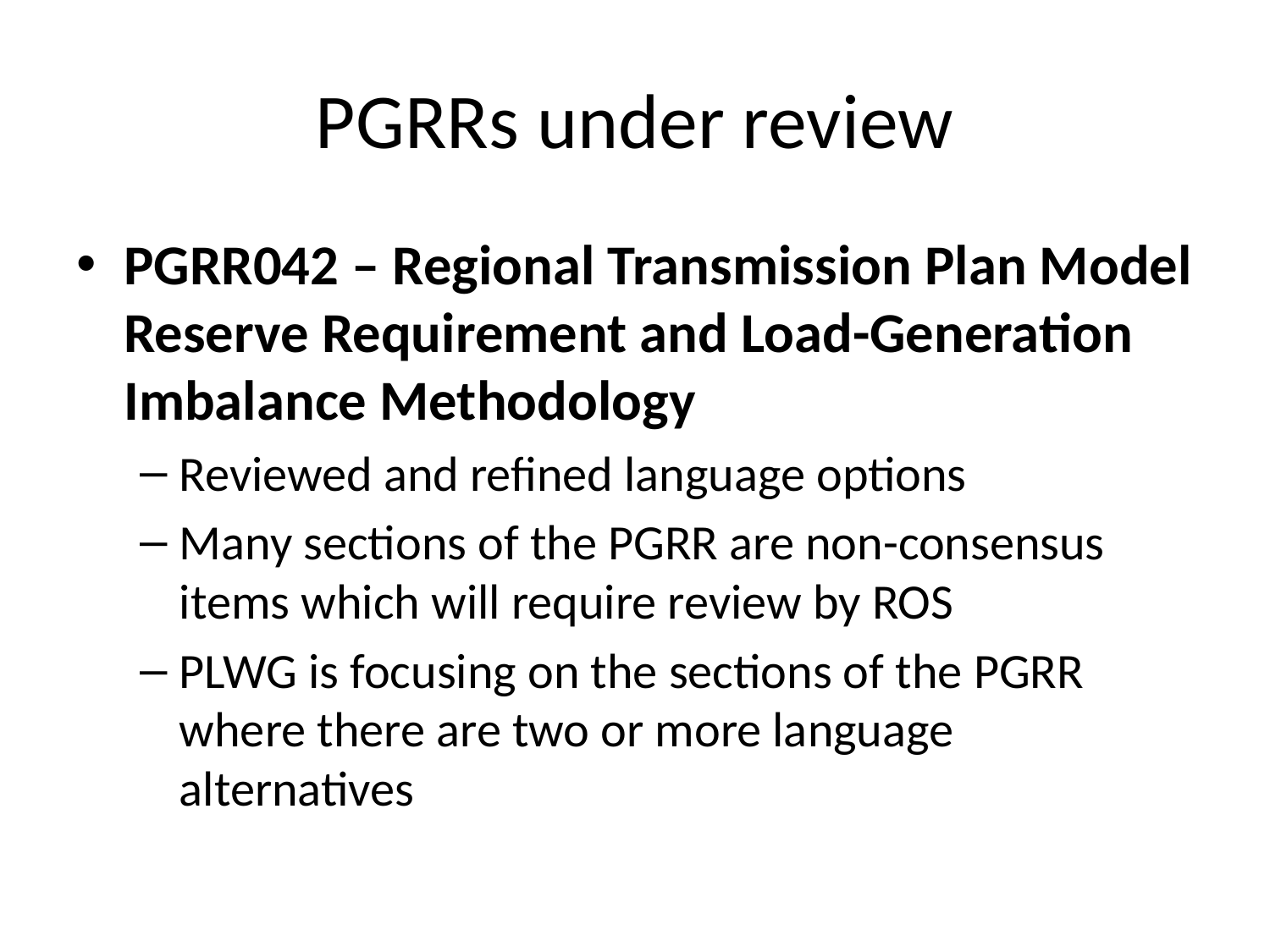

# PGRRs under review
PGRR042 – Regional Transmission Plan Model Reserve Requirement and Load-Generation Imbalance Methodology
Reviewed and refined language options
Many sections of the PGRR are non-consensus items which will require review by ROS
PLWG is focusing on the sections of the PGRR where there are two or more language alternatives